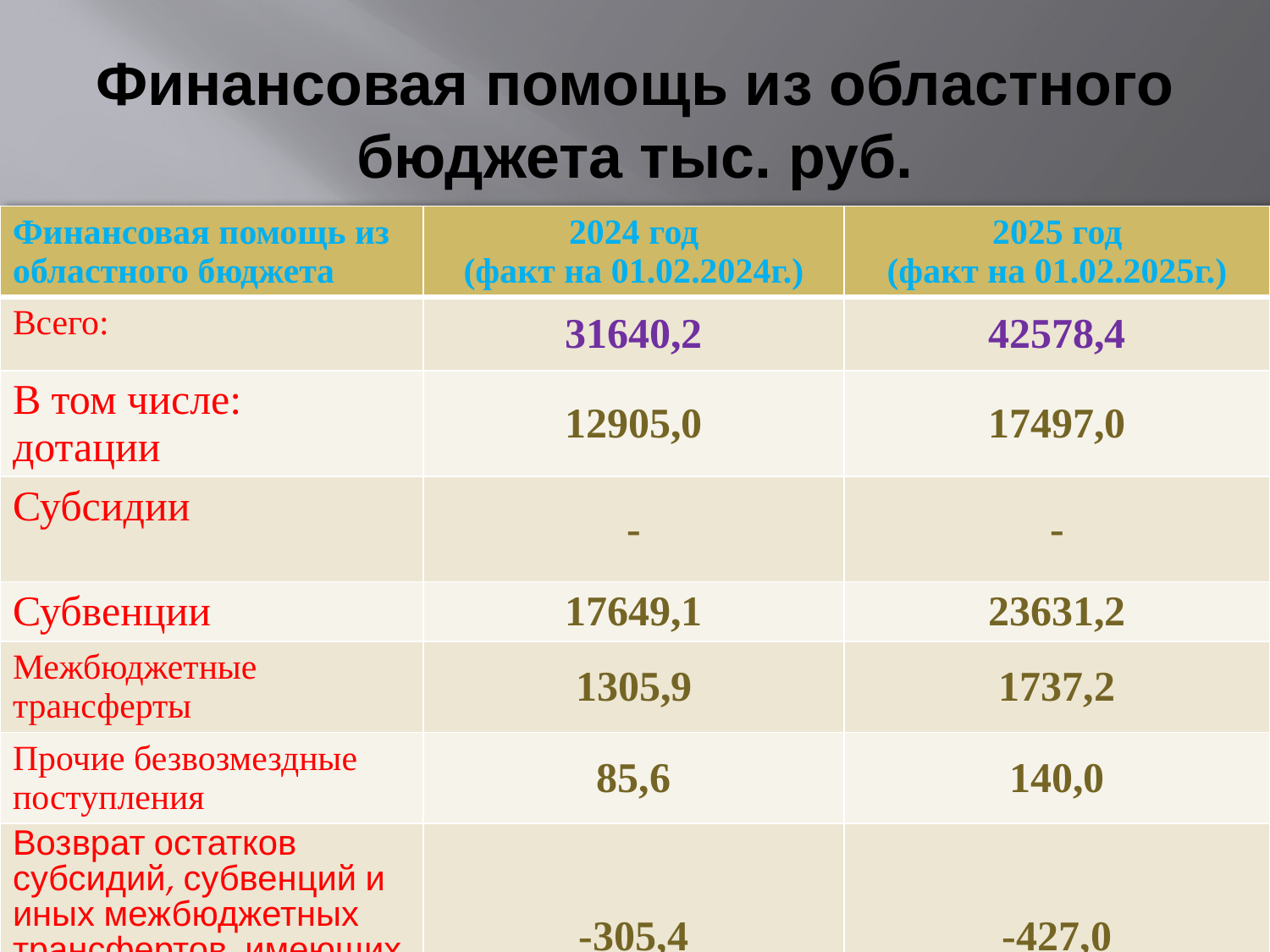

# Финансовая помощь из областного бюджета тыс. руб.
| Финансовая помощь из областного бюджета | 2024 год (факт на 01.02.2024г.) | 2025 год (факт на 01.02.2025г.) |
| --- | --- | --- |
| Всего: | 31640,2 | 42578,4 |
| В том числе: дотации | 12905,0 | 17497,0 |
| Субсидии | - | - |
| Субвенции | 17649,1 | 23631,2 |
| Межбюджетные трансферты | 1305,9 | 1737,2 |
| Прочие безвозмездные поступления | 85,6 | 140,0 |
| Возврат остатков субсидий, субвенций и иных межбюджетных трансфертов, имеющих целевое назначение, прошлых лет | -305,4 | -427,0 |